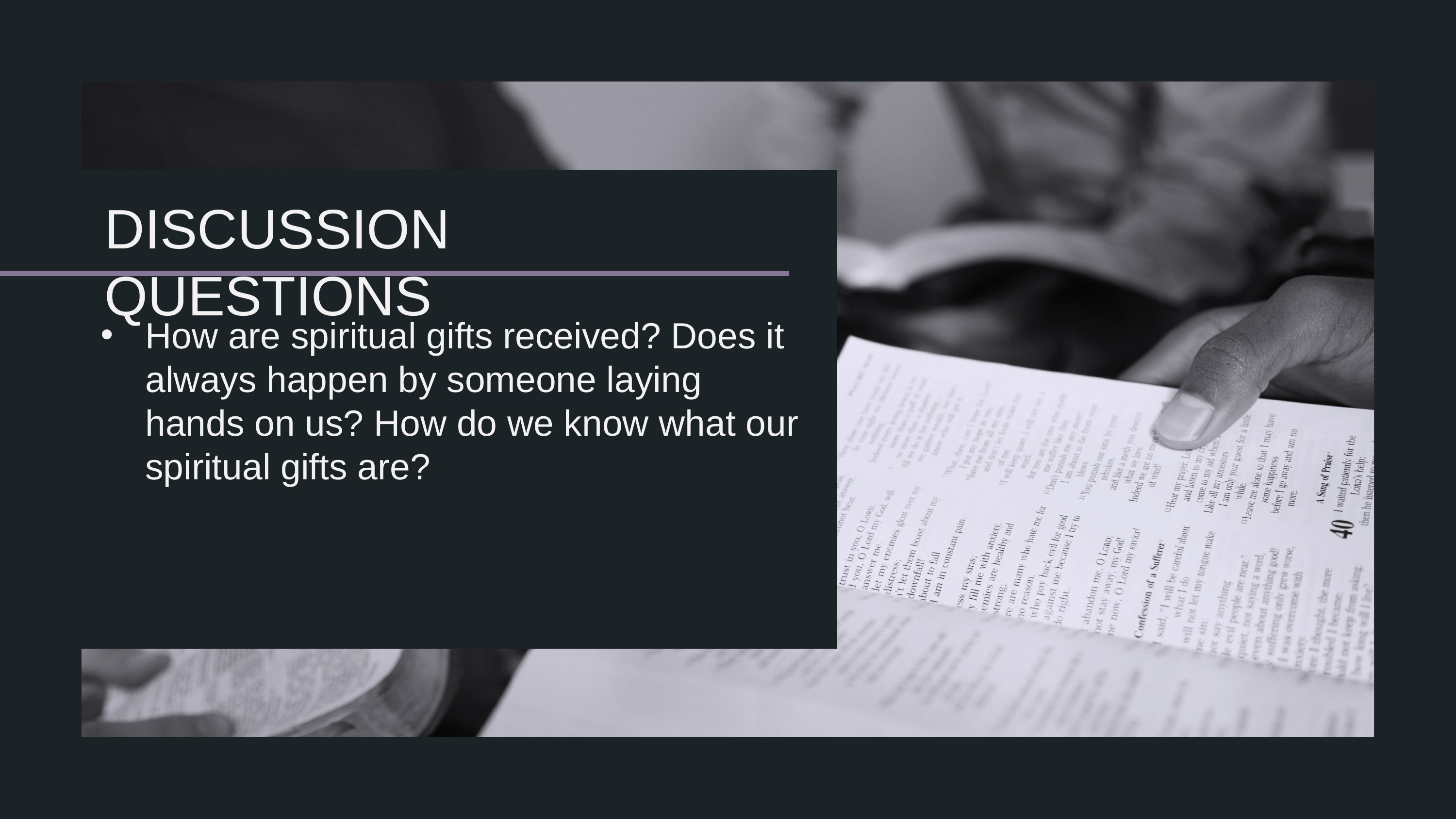

How are spiritual gifts received? Does it always happen by someone laying hands on us? How do we know what our spiritual gifts are?